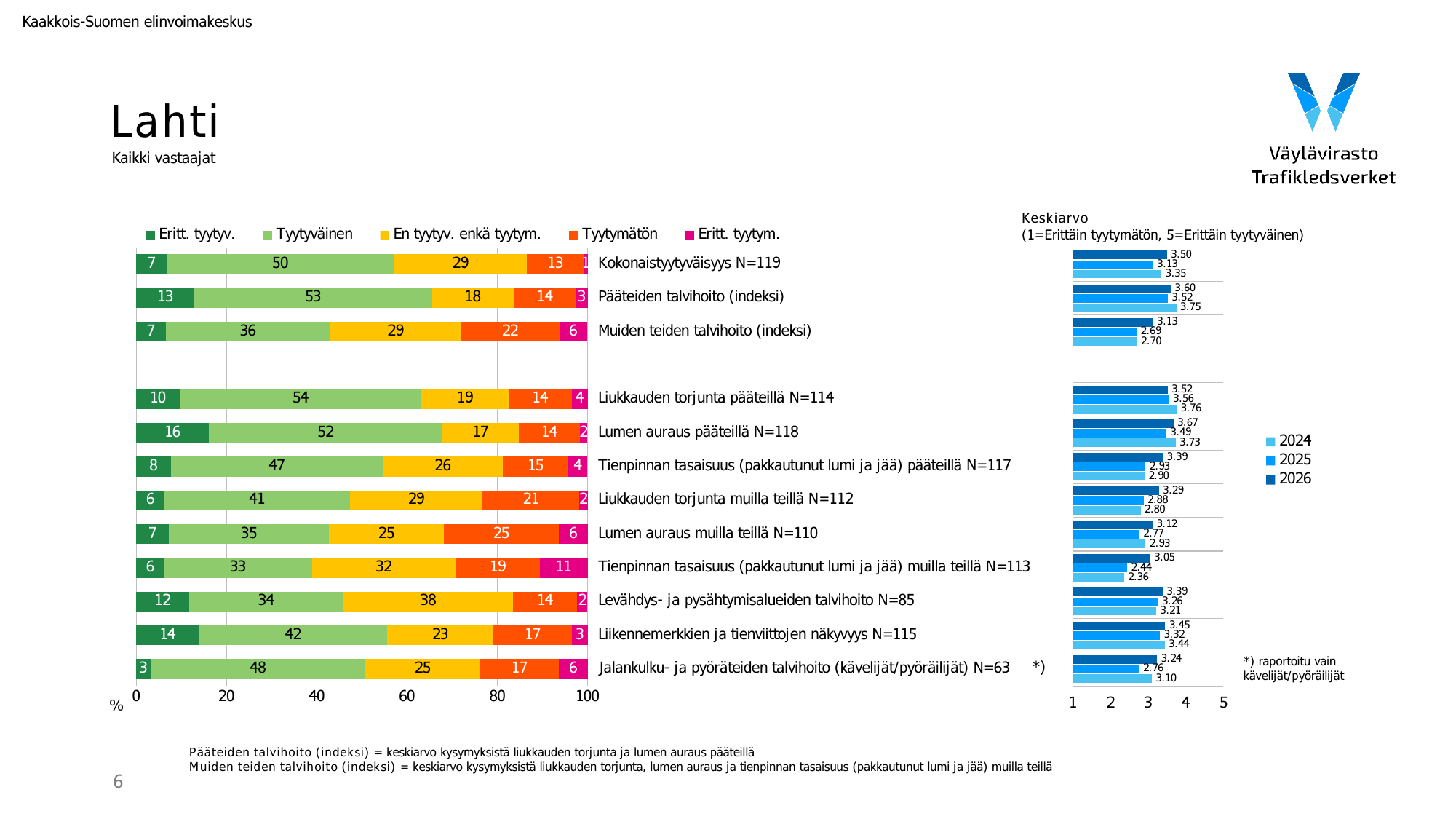

Kaakkois-Suomen elinvoimakeskus
# Lahti
Kaikki vastaajat
Keskiarvo
(1=Erittäin tyytymätön, 5=Erittäin tyytyväinen)

### Chart

| Category | Eritt. tyytyv. | Tyytyväinen | En tyytyv. enkä tyytym. | Tyytymätön | Eritt. tyytym. |
|---|---|---|---|---|---|
| Kokonaistyytyväisyys N=119 | 6.722689075630252 | 50.42016806722689 | 29.411764705882355 | 12.605042016806722 | 0.8403361344537815 |
| Pääteiden talvihoito (indeksi) | 12.93103448275862 | 52.58620689655172 | 18.103448275862064 | 13.793103448275861 | 2.586206896551724 |
| Muiden teiden talvihoito (indeksi) | 6.567164179104478 | 36.417910447761194 | 28.955223880597014 | 21.791044776119403 | 6.268656716417911 |
|  | None | None | None | None | None |
| Liukkauden torjunta pääteillä N=114 | 9.649122807017543 | 53.50877192982456 | 19.298245614035086 | 14.035087719298245 | 3.508771929824561 |
| Lumen auraus pääteillä N=118 | 16.101694915254235 | 51.69491525423729 | 16.94915254237288 | 13.559322033898304 | 1.694915254237288 |
| Tienpinnan tasaisuus (pakkautunut lumi ja jää) pääteillä N=117 | 7.6923076923076925 | 47.008547008547005 | 26.495726495726498 | 14.529914529914532 | 4.273504273504273 |
| Liukkauden torjunta muilla teillä N=112 | 6.25 | 41.07142857142857 | 29.464285714285715 | 21.428571428571427 | 1.7857142857142856 |
| Lumen auraus muilla teillä N=110 | 7.2727272727272725 | 35.45454545454545 | 25.454545454545453 | 25.454545454545453 | 6.363636363636363 |
| Tienpinnan tasaisuus (pakkautunut lumi ja jää) muilla teillä N=113 | 6.1946902654867255 | 32.743362831858406 | 31.858407079646017 | 18.58407079646018 | 10.619469026548673 |
| Levähdys- ja pysähtymisalueiden talvihoito N=85 | 11.76470588235294 | 34.11764705882353 | 37.64705882352941 | 14.117647058823529 | 2.3529411764705883 |
| Liikennemerkkien ja tienviittojen näkyvyys N=115 | 13.91304347826087 | 41.73913043478261 | 23.47826086956522 | 17.391304347826086 | 3.4782608695652173 |
| Jalankulku- ja pyöräteiden talvihoito (kävelijät/pyöräilijät) N=63 | 3.1746031746031744 | 47.61904761904761 | 25.396825396825395 | 17.46031746031746 | 6.349206349206349 |

### Chart

| Category | 2026 | 2025 | 2024 |
|---|---|---|---|
*) raportoitu vain
kävelijät/pyöräilijät
*)
%
Pääteiden talvihoito (indeksi) = keskiarvo kysymyksistä liukkauden torjunta ja lumen auraus pääteillä
Muiden teiden talvihoito (indeksi) = keskiarvo kysymyksistä liukkauden torjunta, lumen auraus ja tienpinnan tasaisuus (pakkautunut lumi ja jää) muilla teillä

6